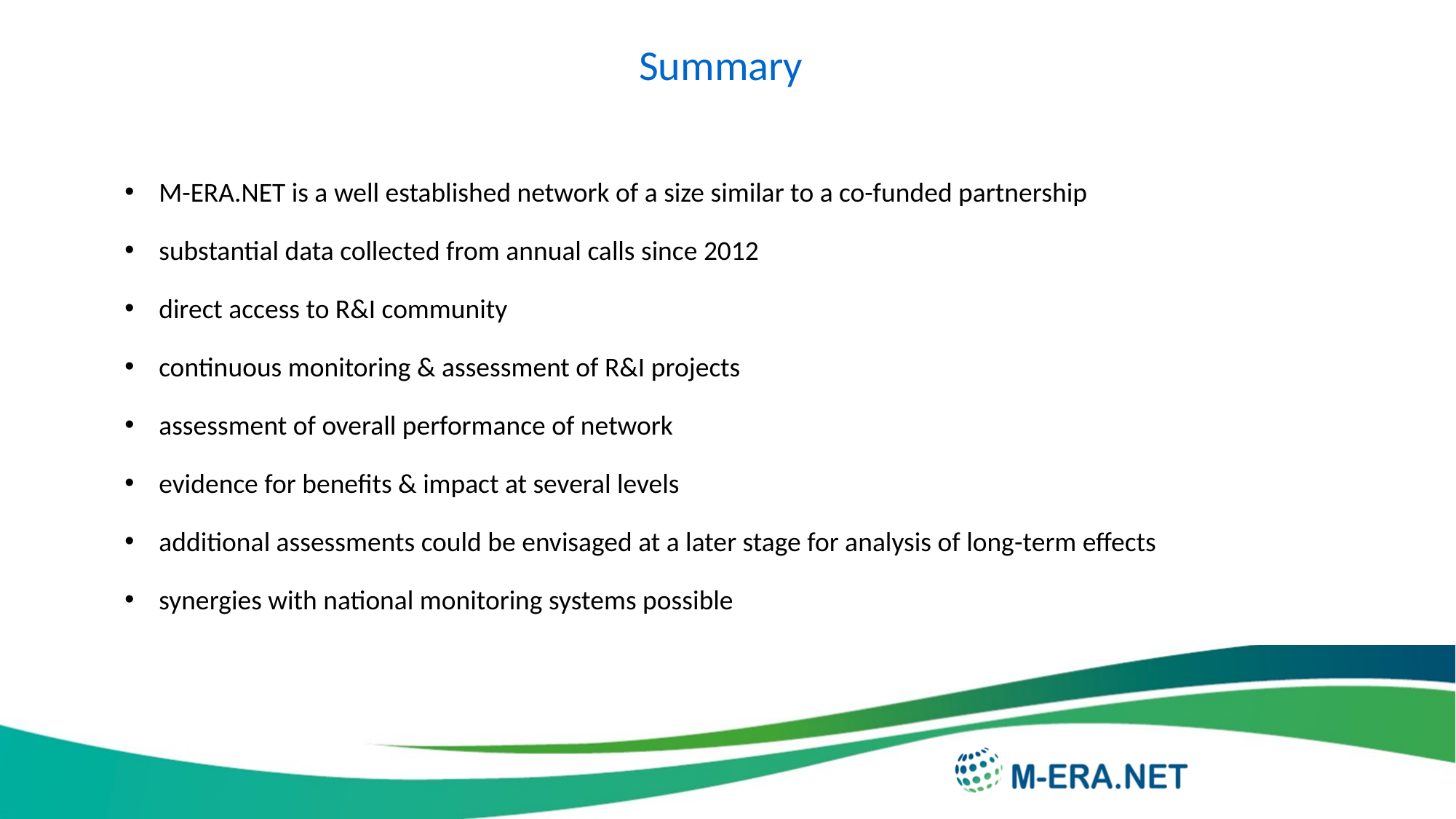

Summary
M-ERA.NET is a well established network of a size similar to a co-funded partnership
substantial data collected from annual calls since 2012
direct access to R&I community
continuous monitoring & assessment of R&I projects
assessment of overall performance of network
evidence for benefits & impact at several levels
additional assessments could be envisaged at a later stage for analysis of long-term effects
synergies with national monitoring systems possible